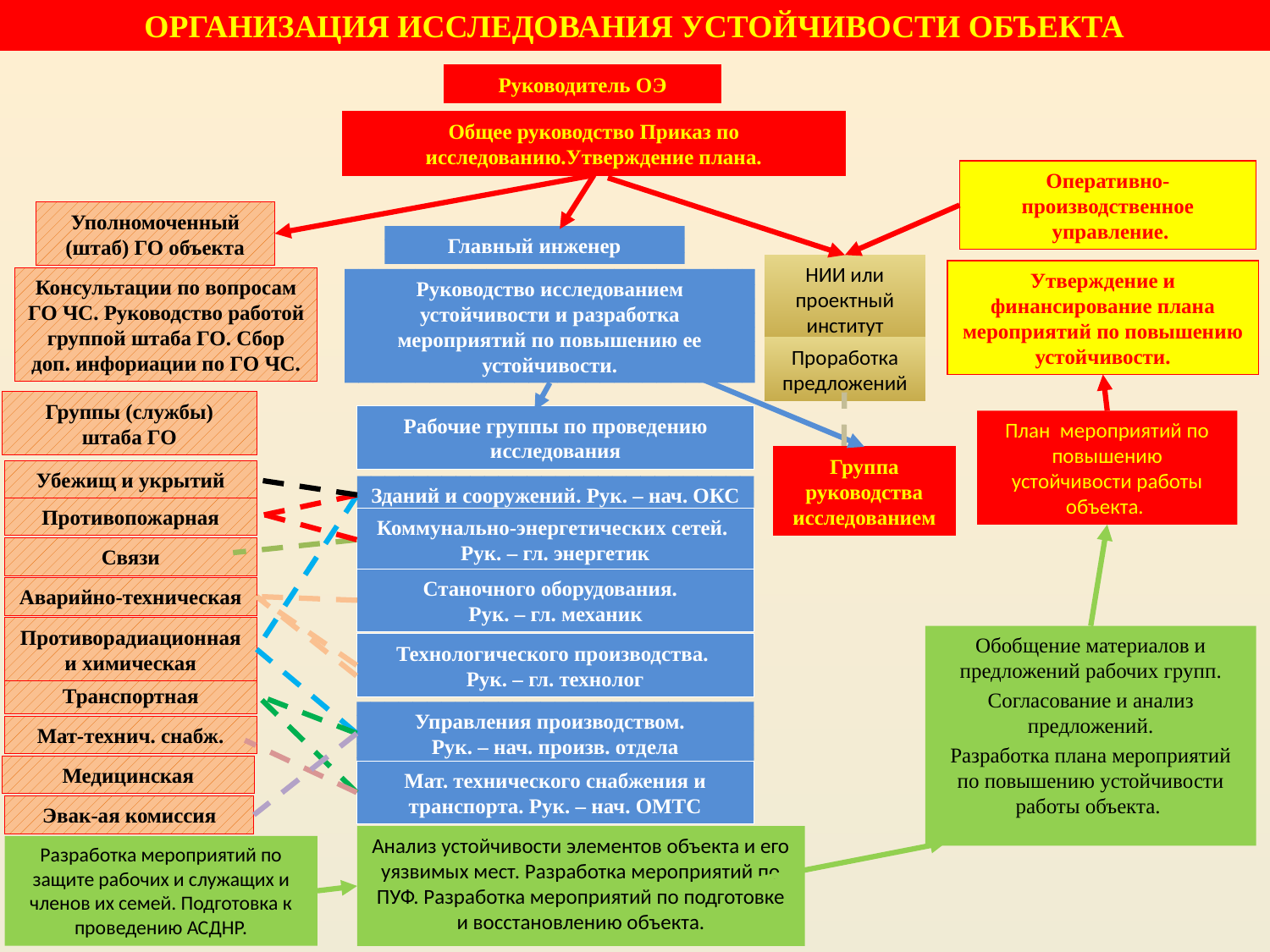

ОРГАНИЗАЦИЯ ИССЛЕДОВАНИЯ УСТОЙЧИВОСТИ ОБЪЕКТА
Руководитель ОЭ
Общее руководство Приказ по исследованию.Утверждение плана.
Оперативно-производственное
 управление.
Уполномоченный (штаб) ГО объекта
Главный инженер
НИИ или проектный институт
Утверждение и финансирование плана мероприятий по повышению устойчивости.
Консультации по вопросам ГО ЧС. Руководство работой группой штаба ГО. Сбор доп. инфориации по ГО ЧС.
Руководство исследованием устойчивости и разработка мероприятий по повышению ее устойчивости.
Проработка предложений
Группы (службы) штаба ГО
Рабочие группы по проведению исследования
План  мероприятий по повышению устойчивости работы объекта.
Группа руководства исследованием
Убежищ и укрытий
Зданий и сооружений. Рук. – нач. ОКС
Противопожарная
Коммунально-энергетических сетей.
Рук. – гл. энергетик
Связи
Станочного оборудования.
Рук. – гл. механик
Аварийно-техническая
Противорадиационная и химическая
Обобщение материалов и предложений рабочих групп.
Согласование и анализ предложений.
Разработка плана мероприятий по повышению устойчивости работы объекта.
Технологического производства.
Рук. – гл. технолог
Транспортная
Управления производством.
Рук. – нач. произв. отдела
Мат-технич. снабж.
Медицинская
Мат. технического снабжения и транспорта. Рук. – нач. ОМТС
Эвак-ая комиссия
Анализ устойчивости элементов объекта и его уязвимых мест. Разработка мероприятий по ПУФ. Разработка мероприятий по подготовке и восстановлению объекта.
Разработка мероприятий по защите рабочих и служащих и членов их семей. Подготовка к проведению АСДНР.